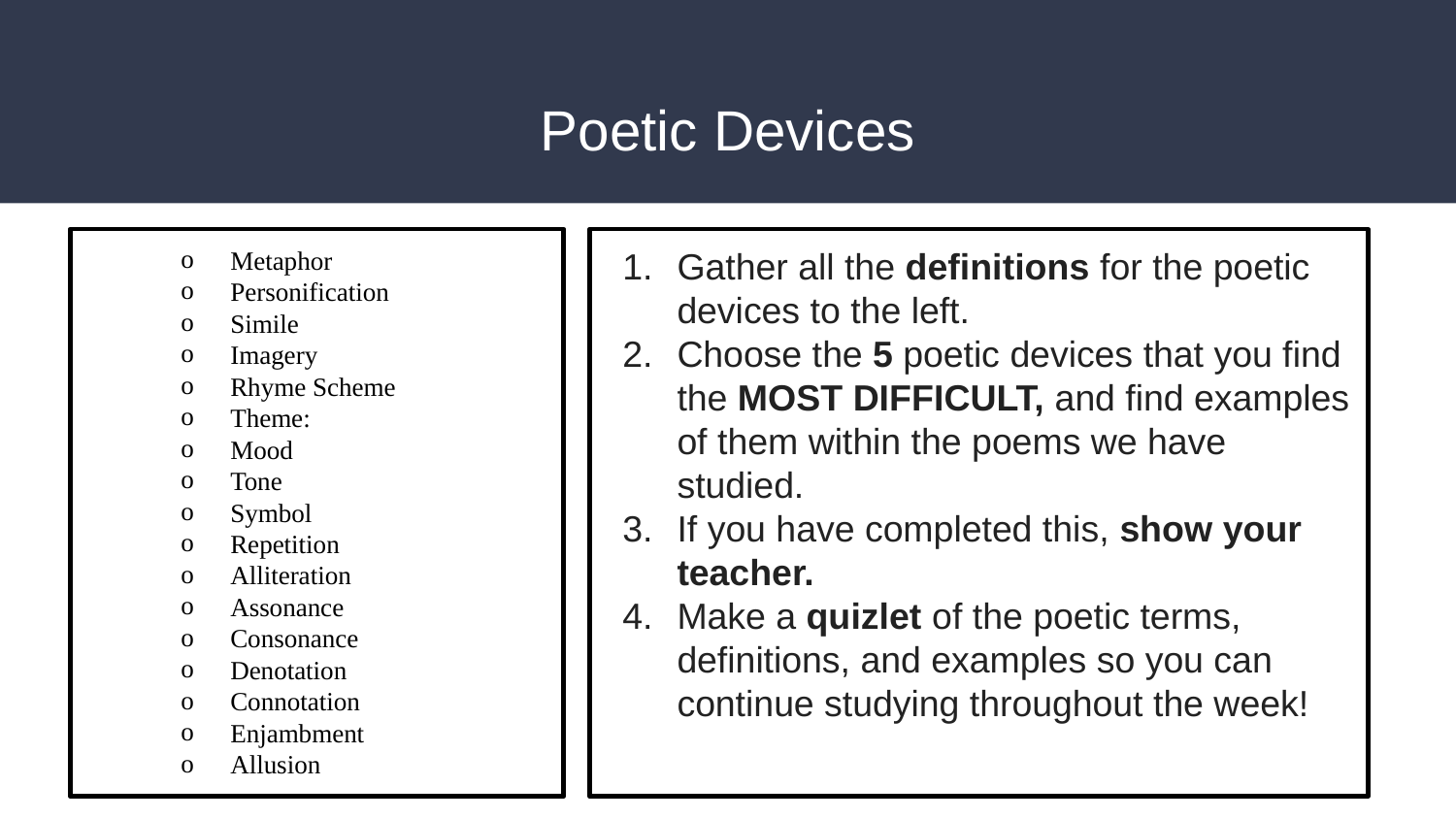

# Poetic Devices
Metaphor
Personification
Simile
Imagery
Rhyme Scheme
Theme:
Mood
Tone
Symbol
Repetition
Alliteration
Assonance
Consonance
Denotation
Connotation
Enjambment
Allusion
Gather all the definitions for the poetic devices to the left.
Choose the 5 poetic devices that you find the MOST DIFFICULT, and find examples of them within the poems we have studied.
If you have completed this, show your teacher.
Make a quizlet of the poetic terms, definitions, and examples so you can continue studying throughout the week!